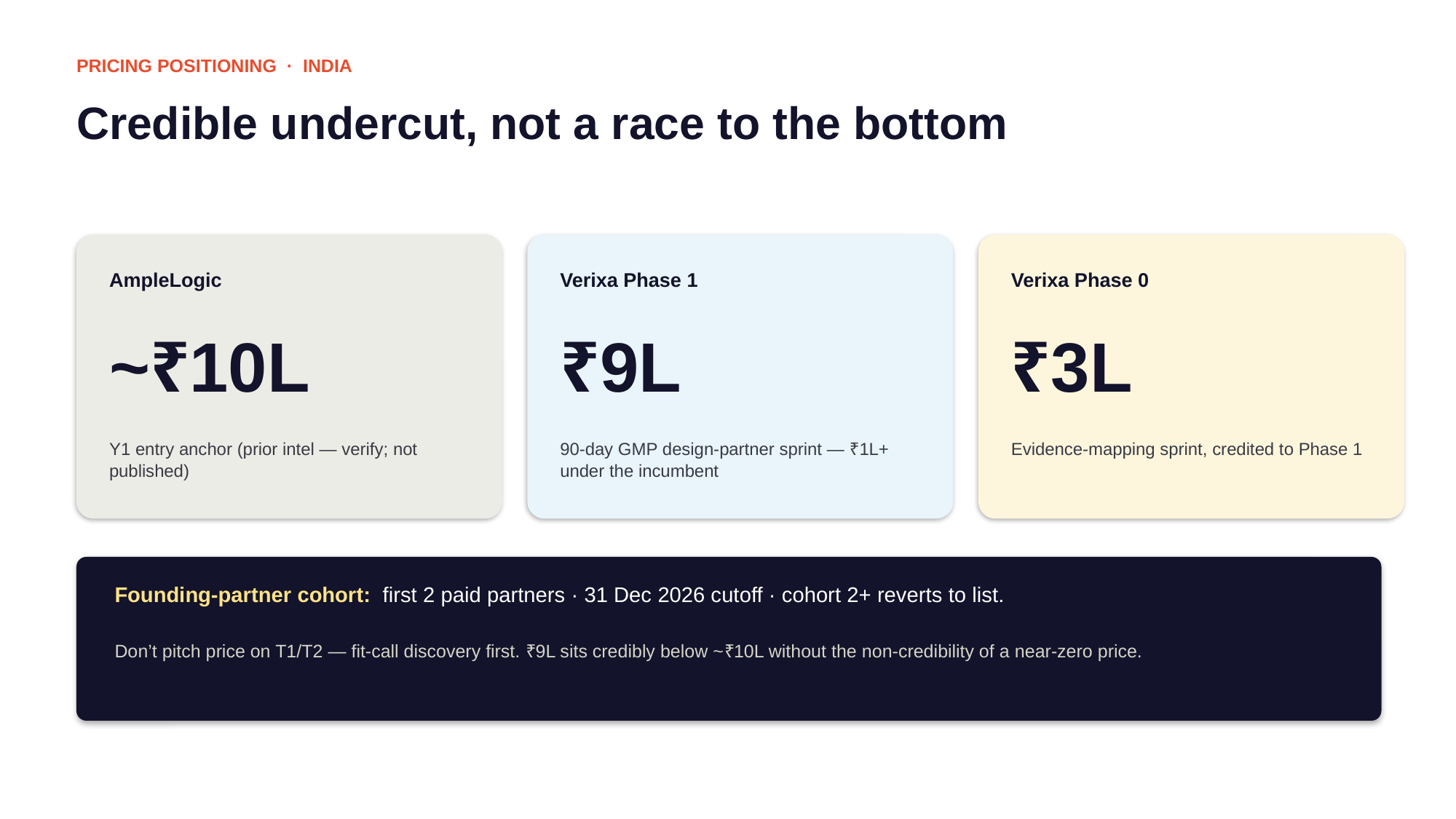

PRICING POSITIONING  ·  INDIA
Credible undercut, not a race to the bottom

AmpleLogic
Verixa Phase 1
Verixa Phase 0
~₹10L
₹9L
₹3L
Y1 entry anchor (prior intel — verify; not published)
90-day GMP design-partner sprint — ₹1L+ under the incumbent
Evidence-mapping sprint, credited to Phase 1

Founding-partner cohort:  first 2 paid partners · 31 Dec 2026 cutoff · cohort 2+ reverts to list.
Don’t pitch price on T1/T2 — fit-call discovery first. ₹9L sits credibly below ~₹10L without the non-credibility of a near-zero price.